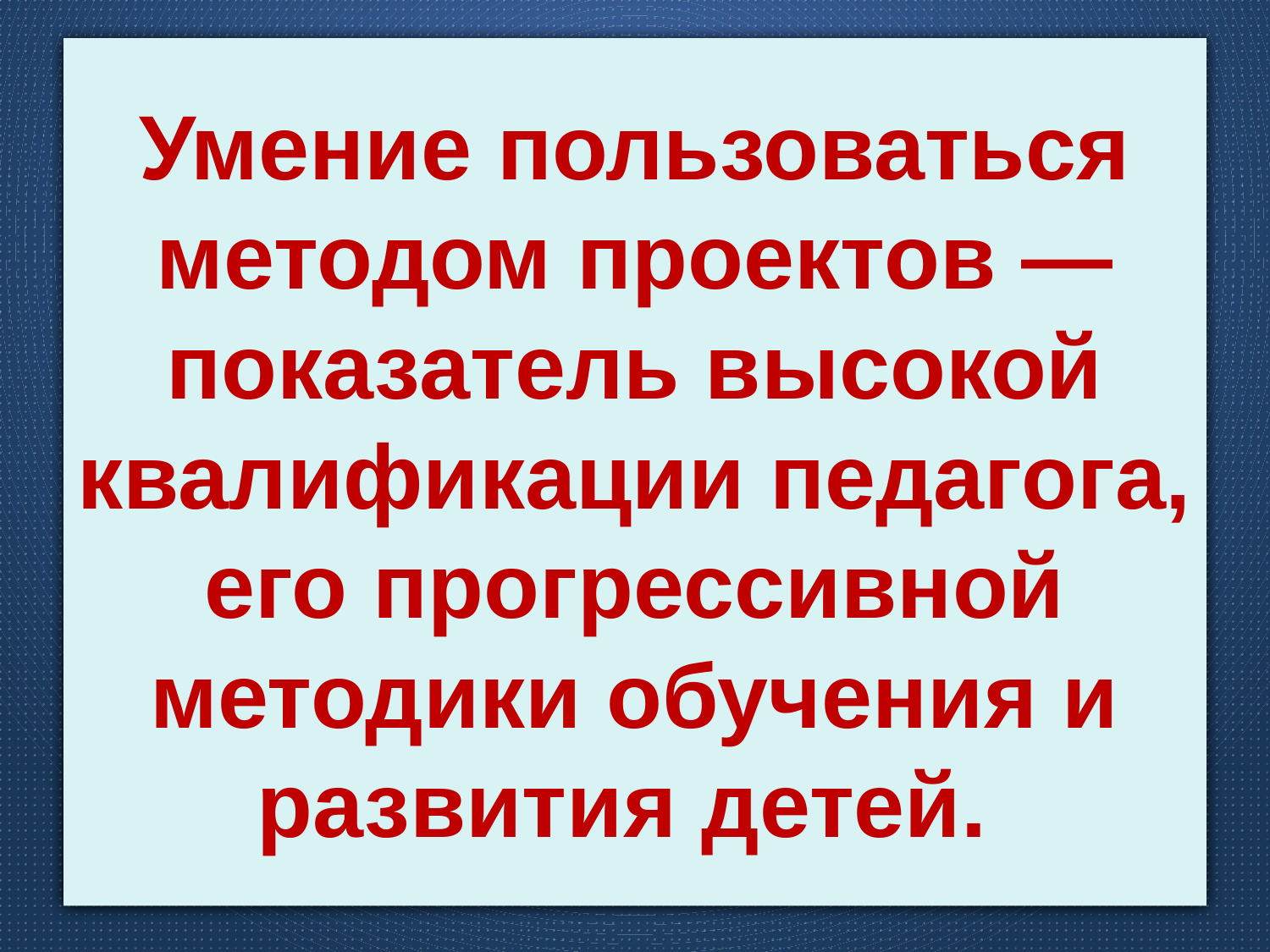

# Умение пользоваться методом проектов — показатель высокой квалификации педагога, его прогрессивной методики обучения и развития детей.